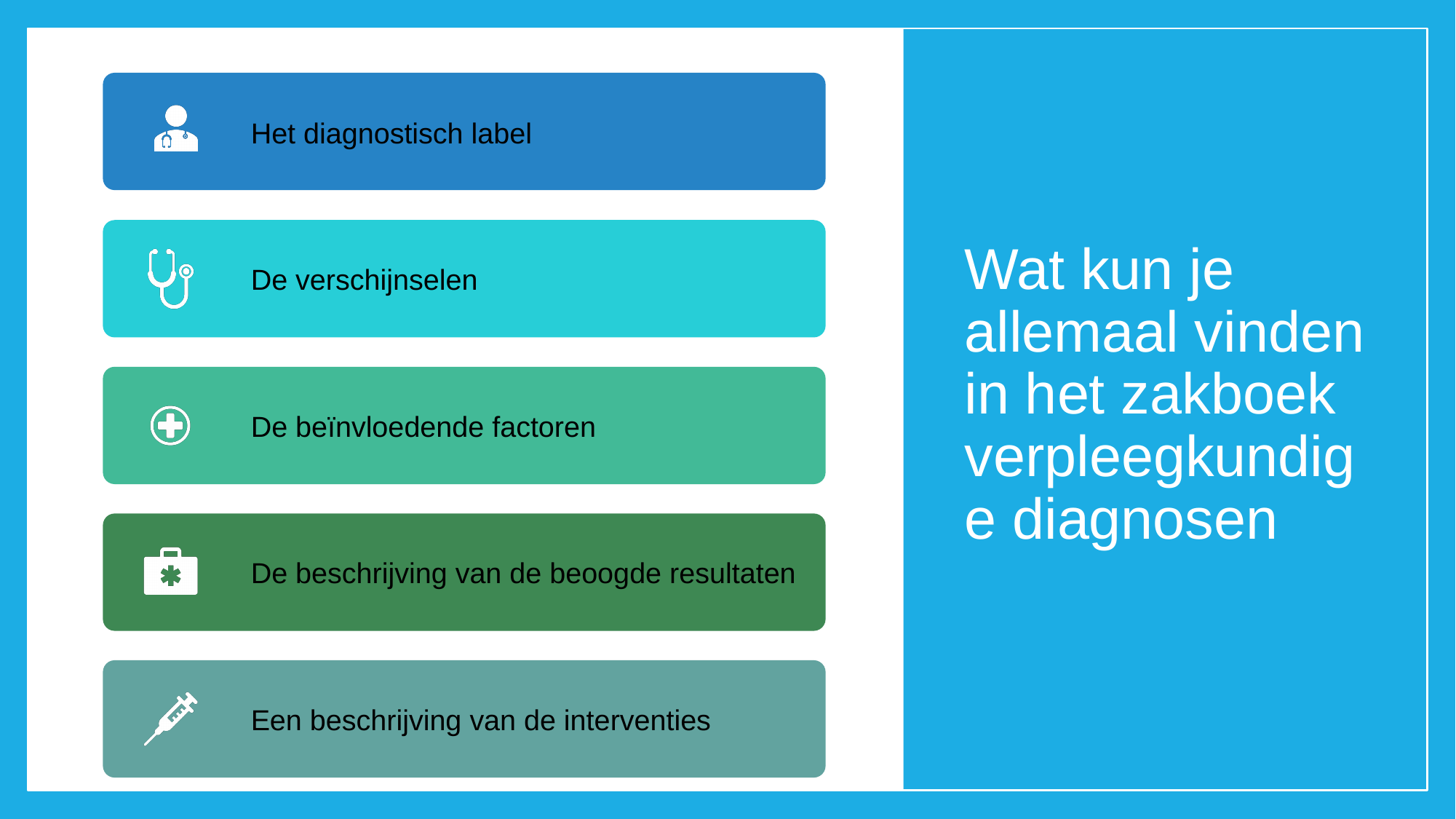

Het diagnostisch label
De verschijnselen
De beïnvloedende factoren
De beschrijving van de beoogde resultaten
Een beschrijving van de interventies
# Wat kun je allemaal vinden in het zakboek verpleegkundige diagnosen